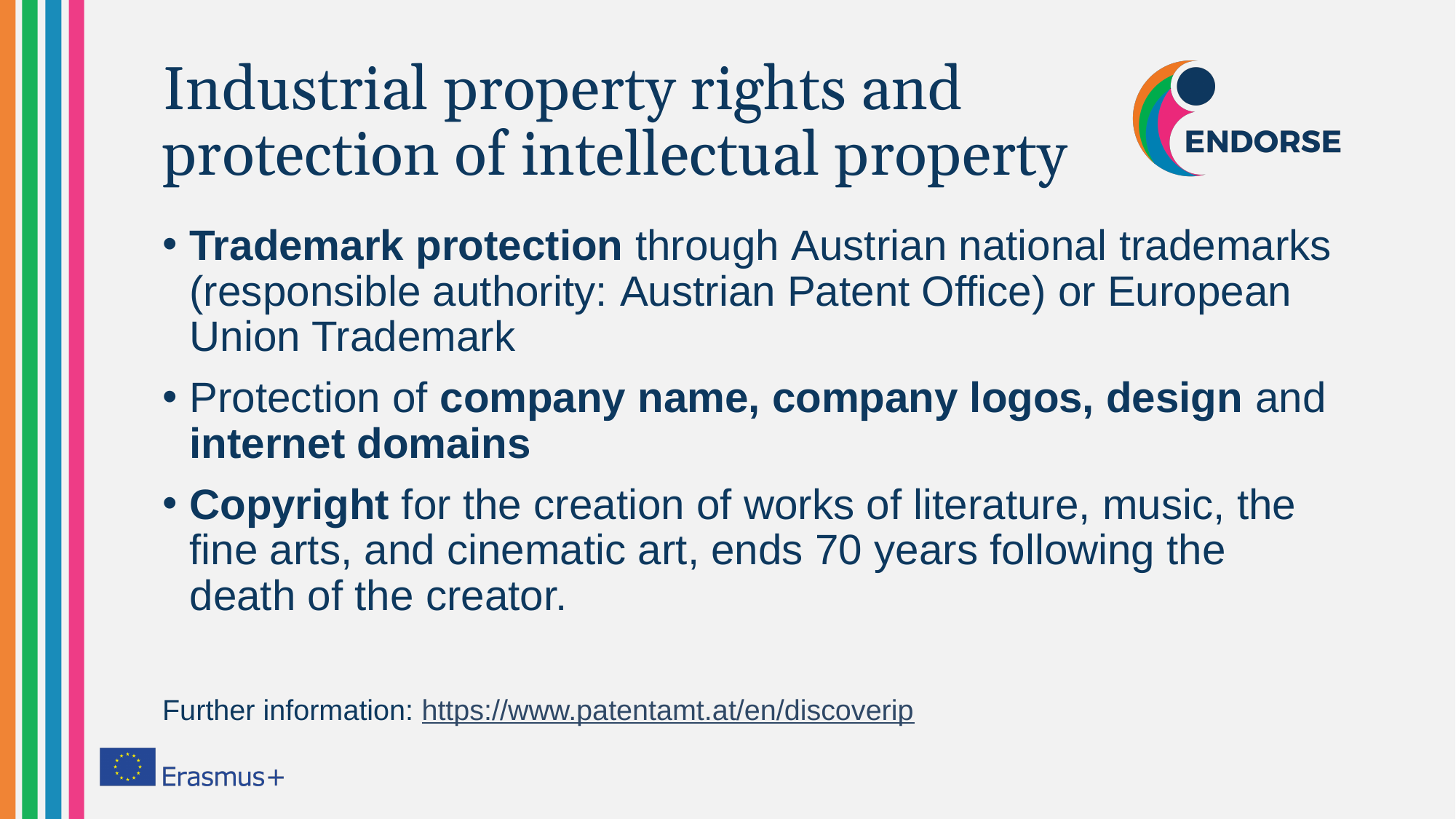

# Industrial property rights and protection of intellectual property
Trademark protection through Austrian national trademarks (responsible authority: Austrian Patent Office) or European Union Trademark
Protection of company name, company logos, design and internet domains
Copyright for the creation of works of literature, music, the fine arts, and cinematic art, ends 70 years following the death of the creator.

Further information: https://www.patentamt.at/en/discoverip